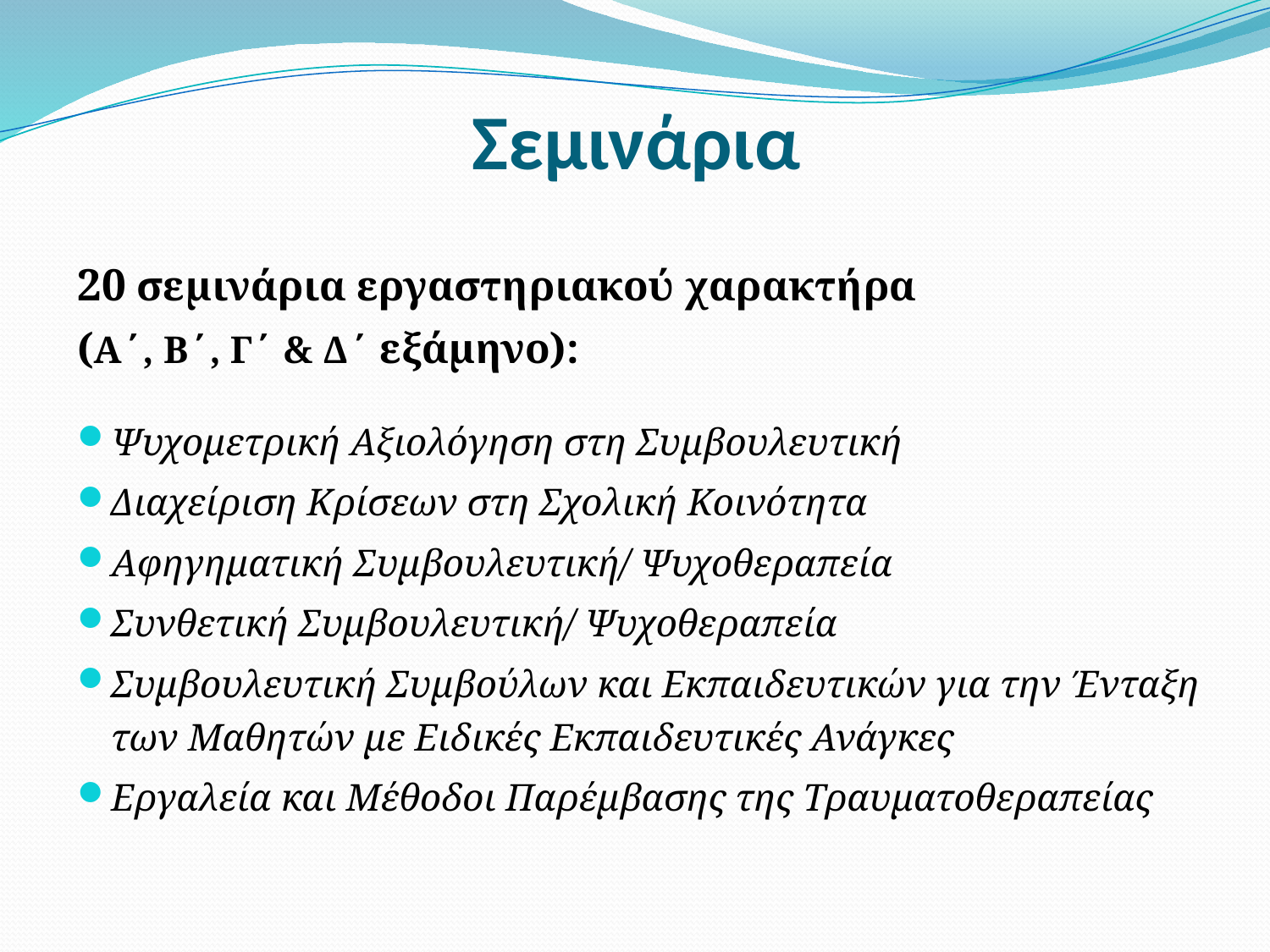

# Σεμινάρια
20 σεμινάρια εργαστηριακού χαρακτήρα
(Α΄, Β΄, Γ΄ & Δ΄ εξάμηνο):

Ψυχομετρική Αξιολόγηση στη Συμβουλευτική
Διαχείριση Κρίσεων στη Σχολική Κοινότητα
Αφηγηματική Συμβουλευτική/ Ψυχοθεραπεία
Συνθετική Συμβουλευτική/ Ψυχοθεραπεία
Συμβουλευτική Συμβούλων και Εκπαιδευτικών για την Ένταξη των Μαθητών με Ειδικές Εκπαιδευτικές Ανάγκες
Εργαλεία και Μέθοδοι Παρέμβασης της Τραυματοθεραπείας